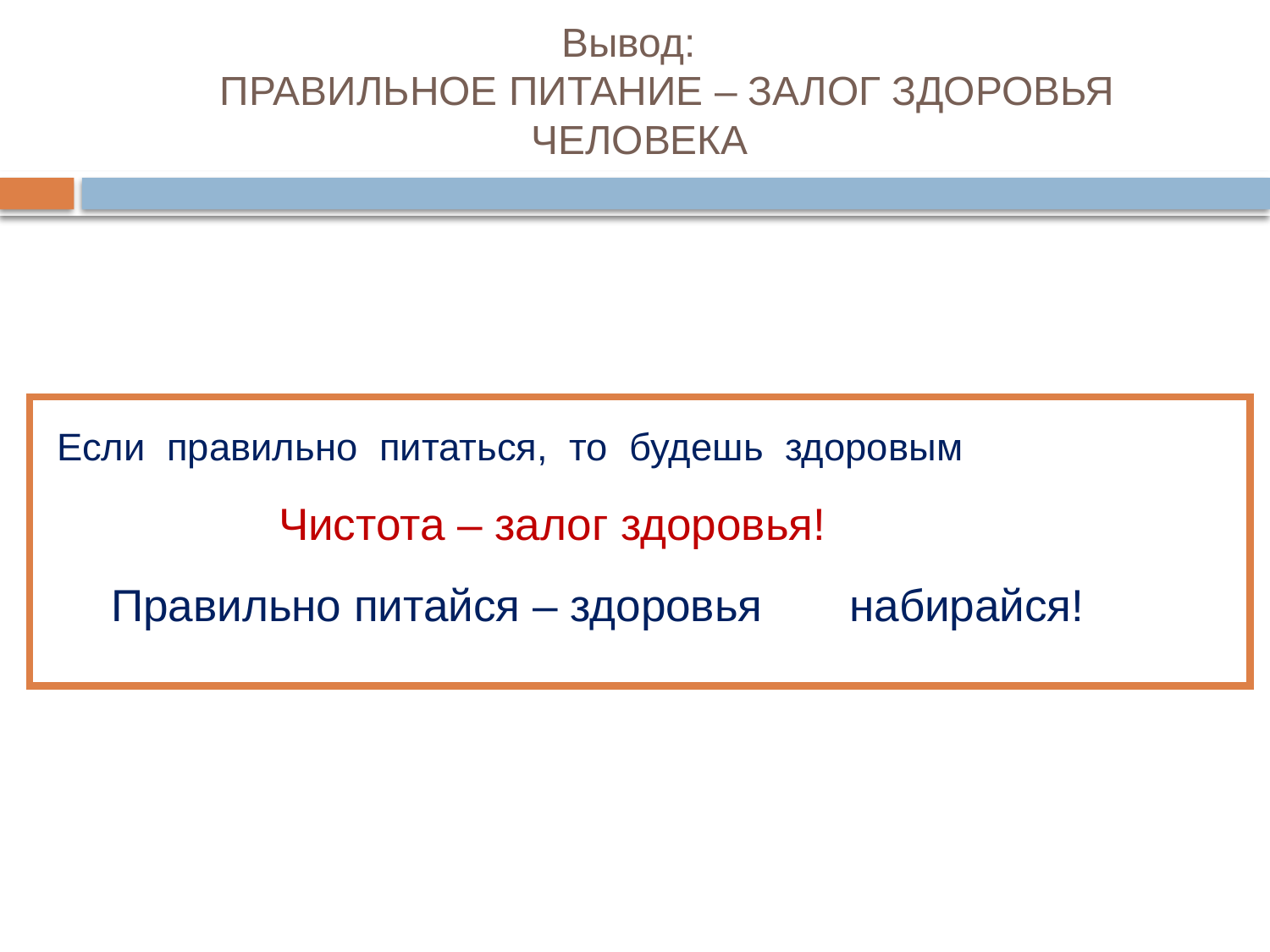

# Вывод: ПРАВИЛЬНОЕ ПИТАНИЕ – ЗАЛОГ ЗДОРОВЬЯ ЧЕЛОВЕКА
Если  правильно  питаться,  то  будешь  здоровым
Чистота – залог здоровья!
     Правильно питайся – здоровья       набирайся!